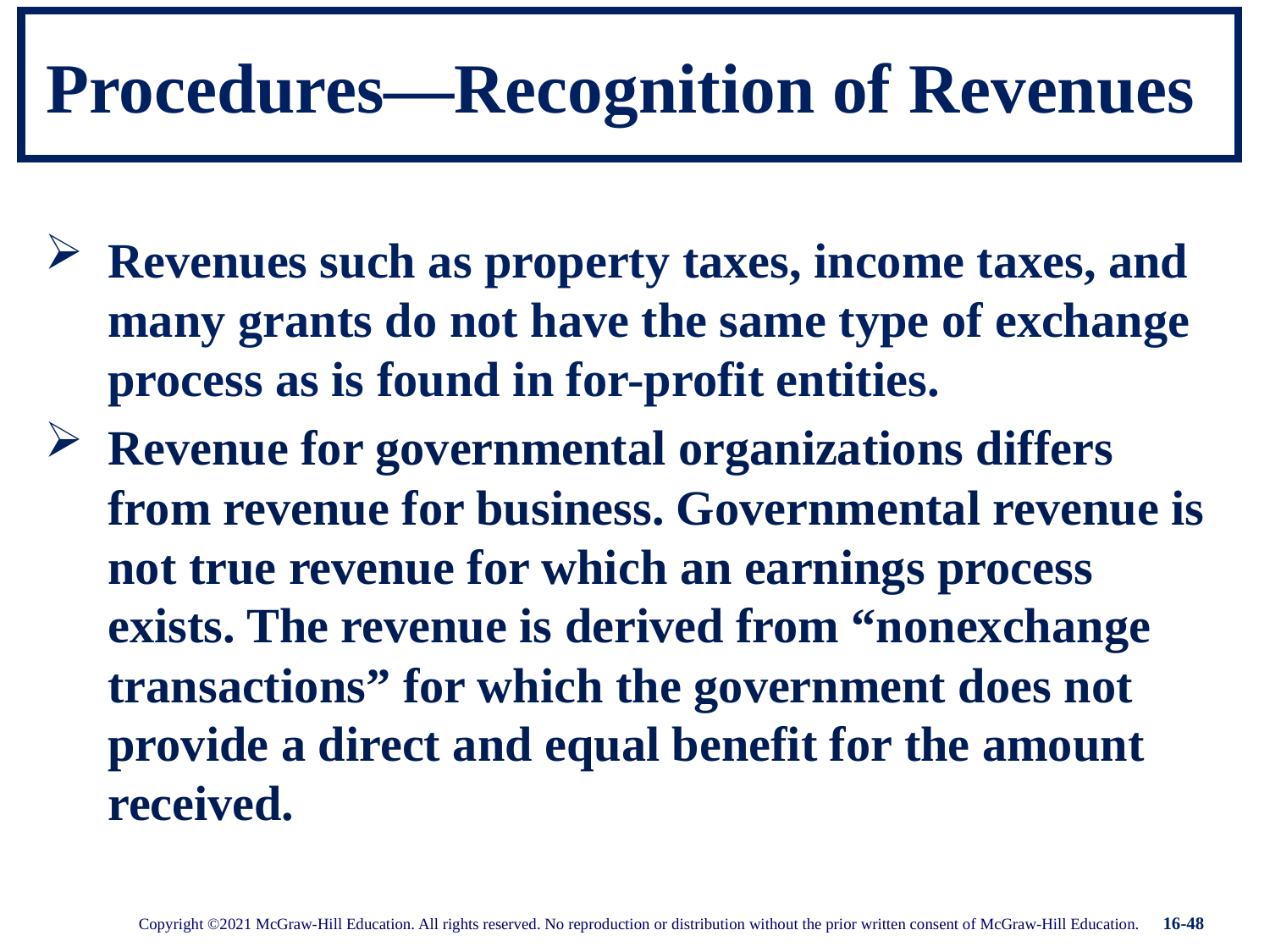

# Procedures—Recognition of Revenues
Revenues such as property taxes, income taxes, and many grants do not have the same type of exchange process as is found in for-profit entities.
Revenue for governmental organizations differs from revenue for business. Governmental revenue is not true revenue for which an earnings process exists. The revenue is derived from “nonexchange transactions” for which the government does not provide a direct and equal benefit for the amount received.

16-48
Copyright ©2021 McGraw-Hill Education. All rights reserved. No reproduction or distribution without the prior written consent of McGraw-Hill Education.